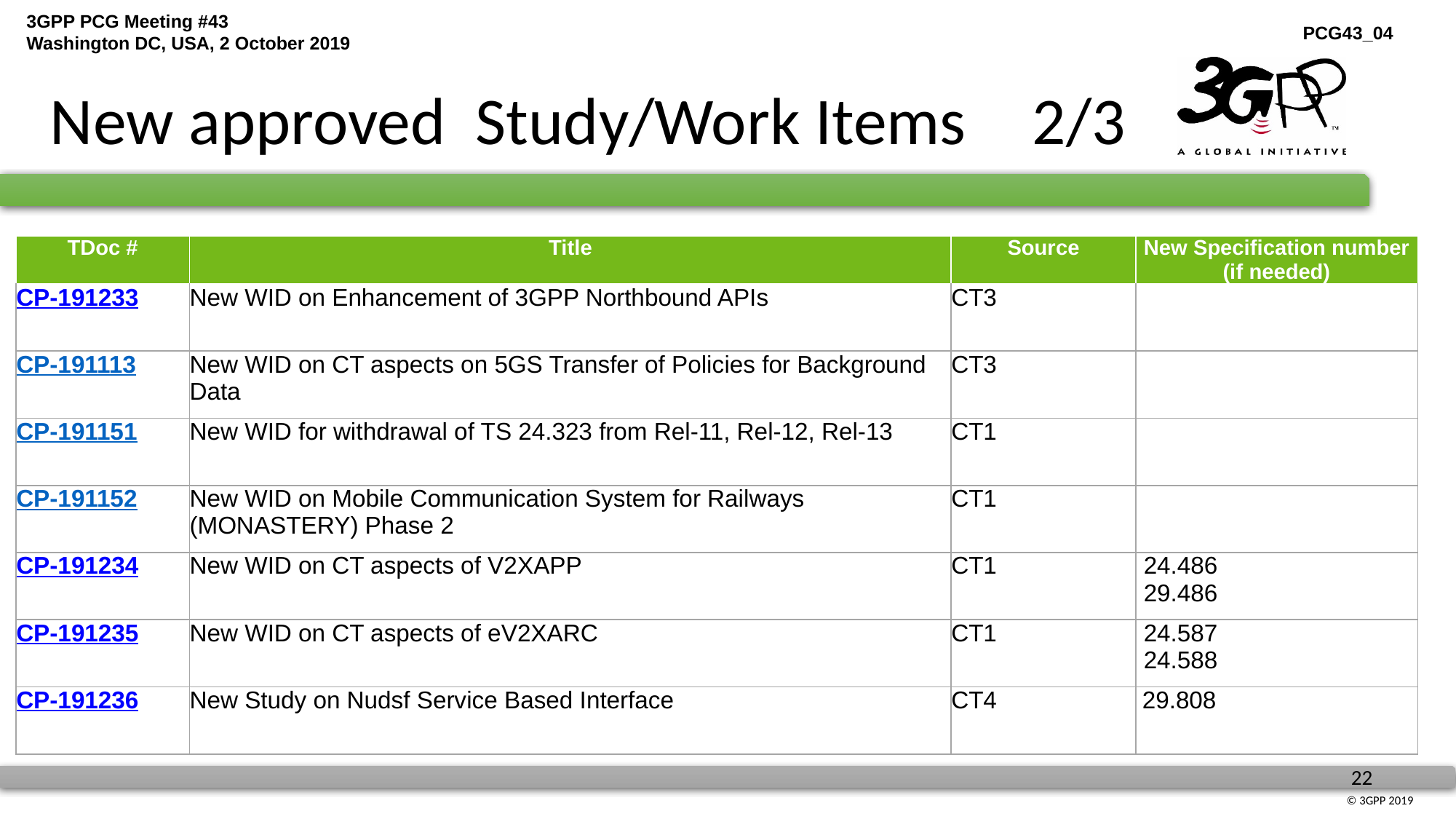

# New approved  Study/Work Items	2/3
| TDoc # | Title | Source | New Specification number (if needed) |
| --- | --- | --- | --- |
| CP-191233 | New WID on Enhancement of 3GPP Northbound APIs | CT3 |  |
| CP-191113 | New WID on CT aspects on 5GS Transfer of Policies for Background Data | CT3 |  |
| CP-191151 | New WID for withdrawal of TS 24.323 from Rel-11, Rel-12, Rel-13 | CT1 |  |
| CP-191152 | New WID on Mobile Communication System for Railways (MONASTERY) Phase 2 | CT1 |  |
| CP-191234 | New WID on CT aspects of V2XAPP | CT1 | 24.486 29.486 |
| CP-191235 | New WID on CT aspects of eV2XARC | CT1 | 24.587 24.588 |
| CP-191236 | New Study on Nudsf Service Based Interface | CT4 | 29.808 |